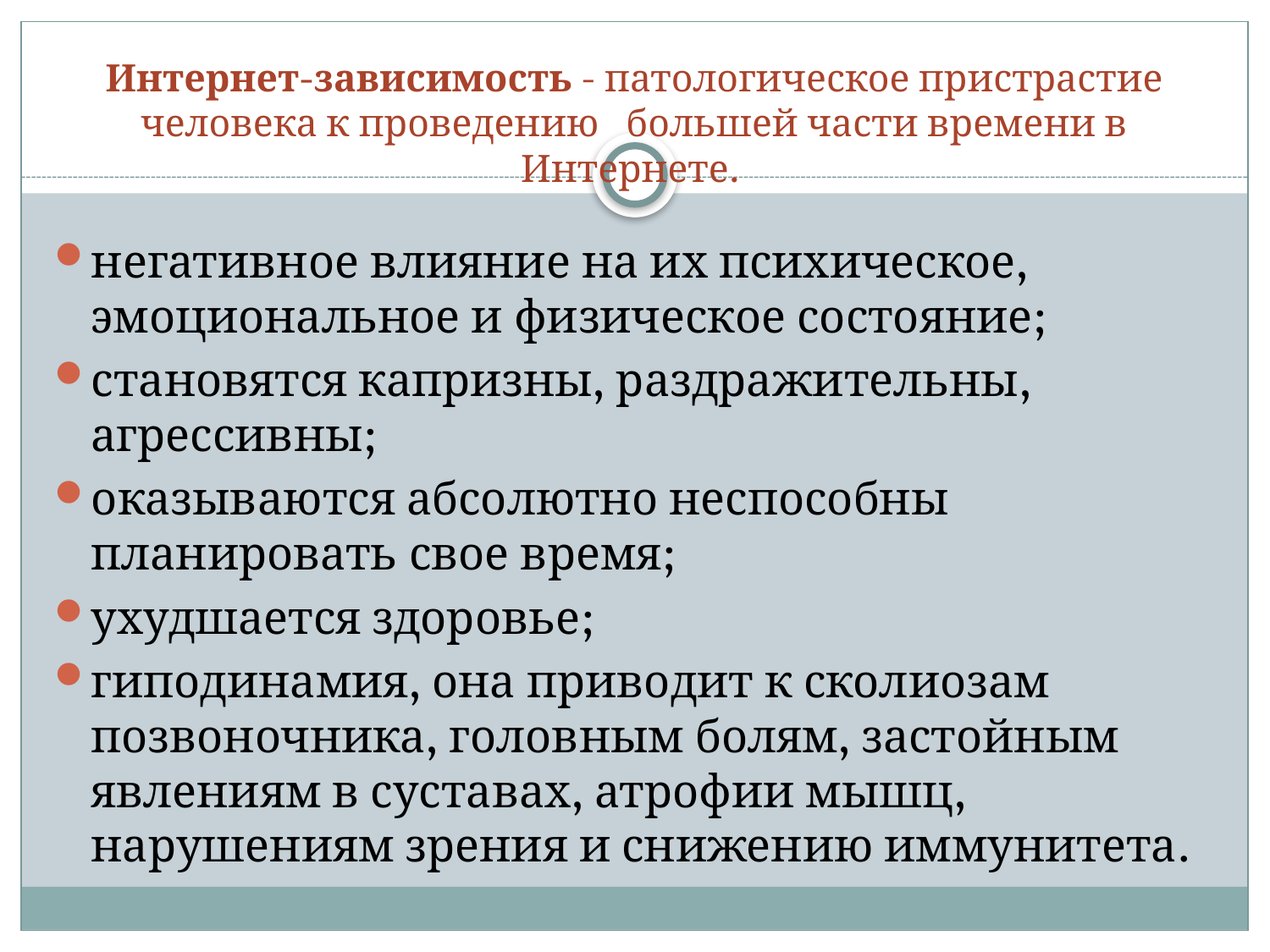

# Интернет-зависимость - патологическое пристрастие человека к проведению   большей части времени в Интернете.
негативное влияние на их психическое, эмоциональное и физическое состояние;
становятся капризны, раздражительны, агрессивны;
оказываются абсолютно неспособны планировать свое время;
ухудшается здоровье;
гиподинамия, она приводит к сколиозам позвоночника, головным болям, застойным явлениям в суставах, атрофии мышц, нарушениям зрения и снижению иммунитета.